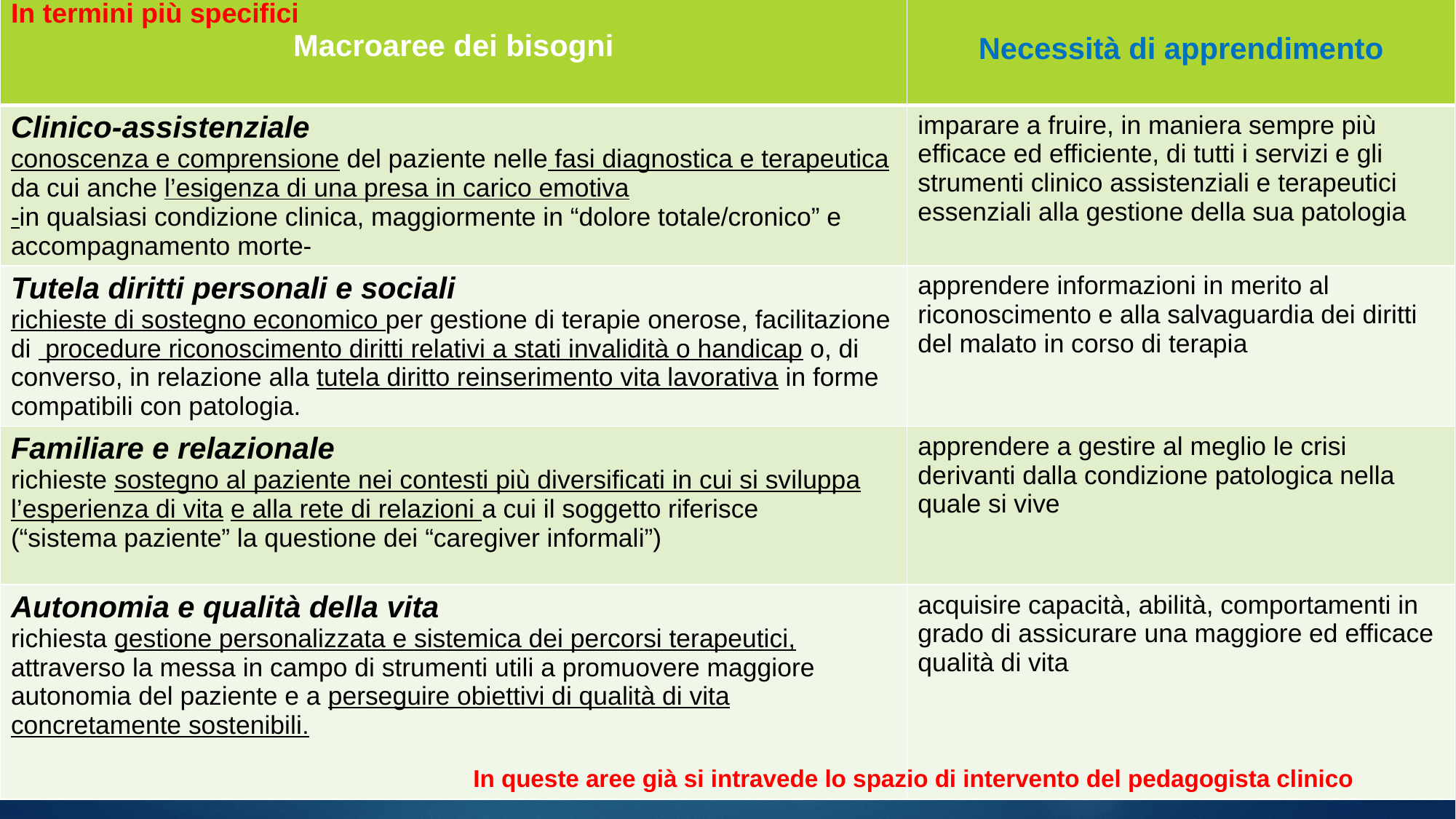

| In termini più specifici Macroaree dei bisogni | Necessità di apprendimento |
| --- | --- |
| Clinico-assistenziale conoscenza e comprensione del paziente nelle fasi diagnostica e terapeutica da cui anche l’esigenza di una presa in carico emotiva -in qualsiasi condizione clinica, maggiormente in “dolore totale/cronico” e accompagnamento morte- | imparare a fruire, in maniera sempre più efficace ed efficiente, di tutti i servizi e gli strumenti clinico assistenziali e terapeutici essenziali alla gestione della sua patologia |
| Tutela diritti personali e sociali richieste di sostegno economico per gestione di terapie onerose, facilitazione di procedure riconoscimento diritti relativi a stati invalidità o handicap o, di converso, in relazione alla tutela diritto reinserimento vita lavorativa in forme compatibili con patologia. | apprendere informazioni in merito al riconoscimento e alla salvaguardia dei diritti del malato in corso di terapia |
| Familiare e relazionale richieste sostegno al paziente nei contesti più diversificati in cui si sviluppa l’esperienza di vita e alla rete di relazioni a cui il soggetto riferisce (“sistema paziente” la questione dei “caregiver informali”) | apprendere a gestire al meglio le crisi derivanti dalla condizione patologica nella quale si vive |
| Autonomia e qualità della vita richiesta gestione personalizzata e sistemica dei percorsi terapeutici, attraverso la messa in campo di strumenti utili a promuovere maggiore autonomia del paziente e a perseguire obiettivi di qualità di vita concretamente sostenibili. | acquisire capacità, abilità, comportamenti in grado di assicurare una maggiore ed efficace qualità di vita |
In queste aree già si intravede lo spazio di intervento del pedagogista clinico